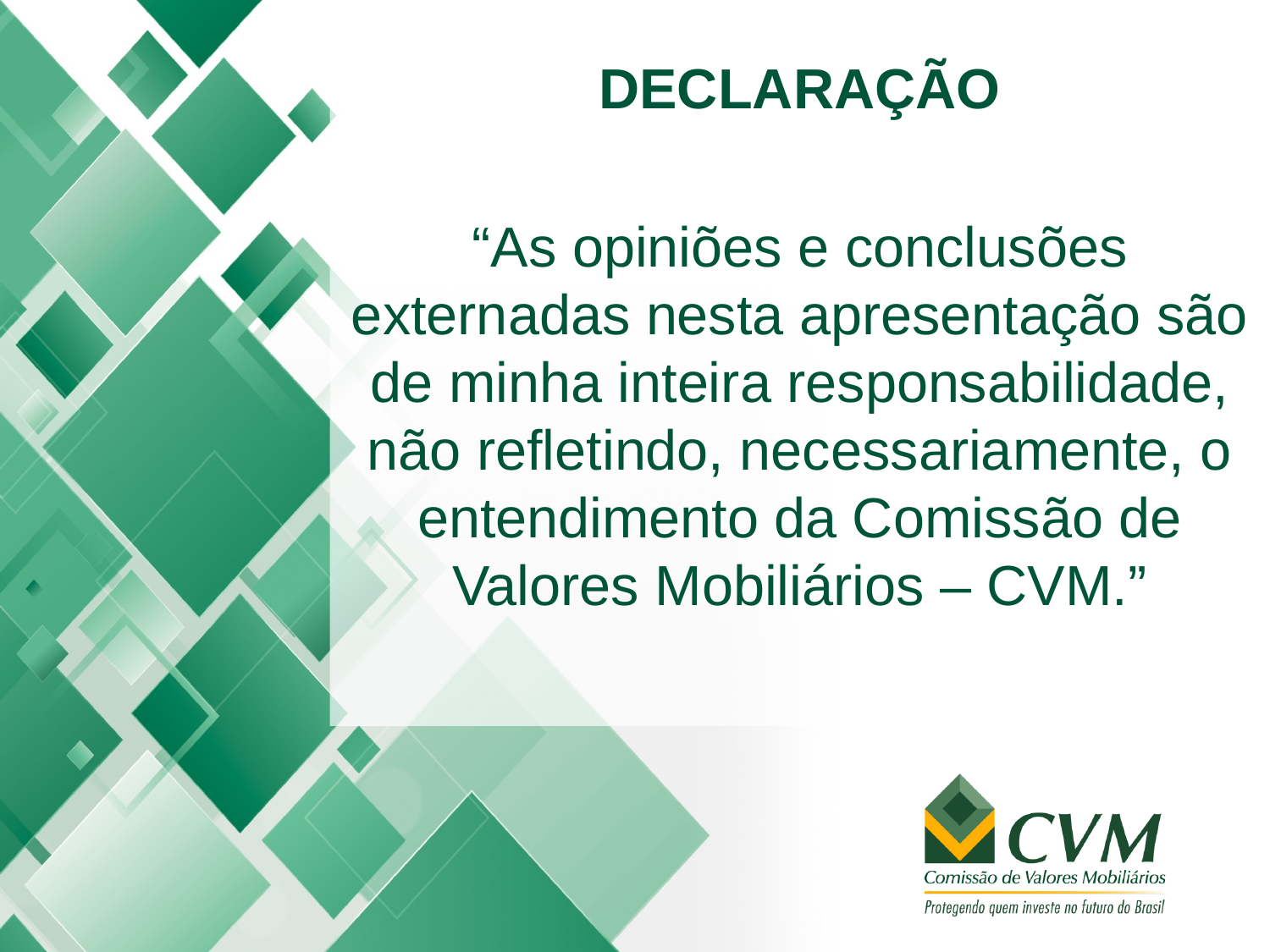

DECLARAÇÃO

“As opiniões e conclusões externadas nesta apresentação são de minha inteira responsabilidade, não refletindo, necessariamente, o entendimento da Comissão de Valores Mobiliários – CVM.”